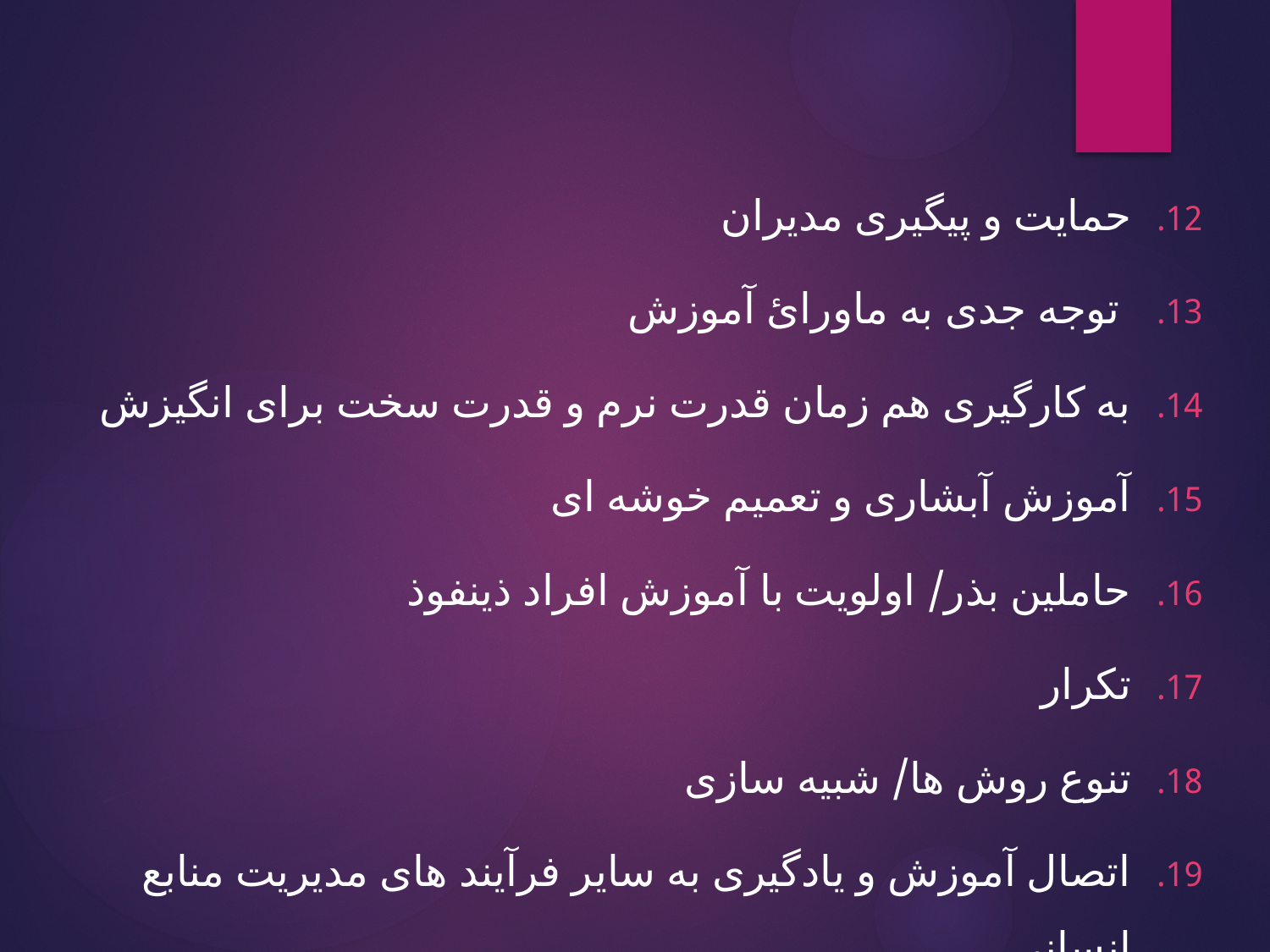

حمایت و پیگیری مدیران
 توجه جدی به ماورائ آموزش
به کارگیری هم زمان قدرت نرم و قدرت سخت برای انگیزش
آموزش آبشاری و تعمیم خوشه ای
حاملین بذر/ اولویت با آموزش افراد ذینفوذ
تکرار
تنوع روش ها/ شبیه سازی
اتصال آموزش و یادگیری به سایر فرآیند های مدیریت منابع انسانی